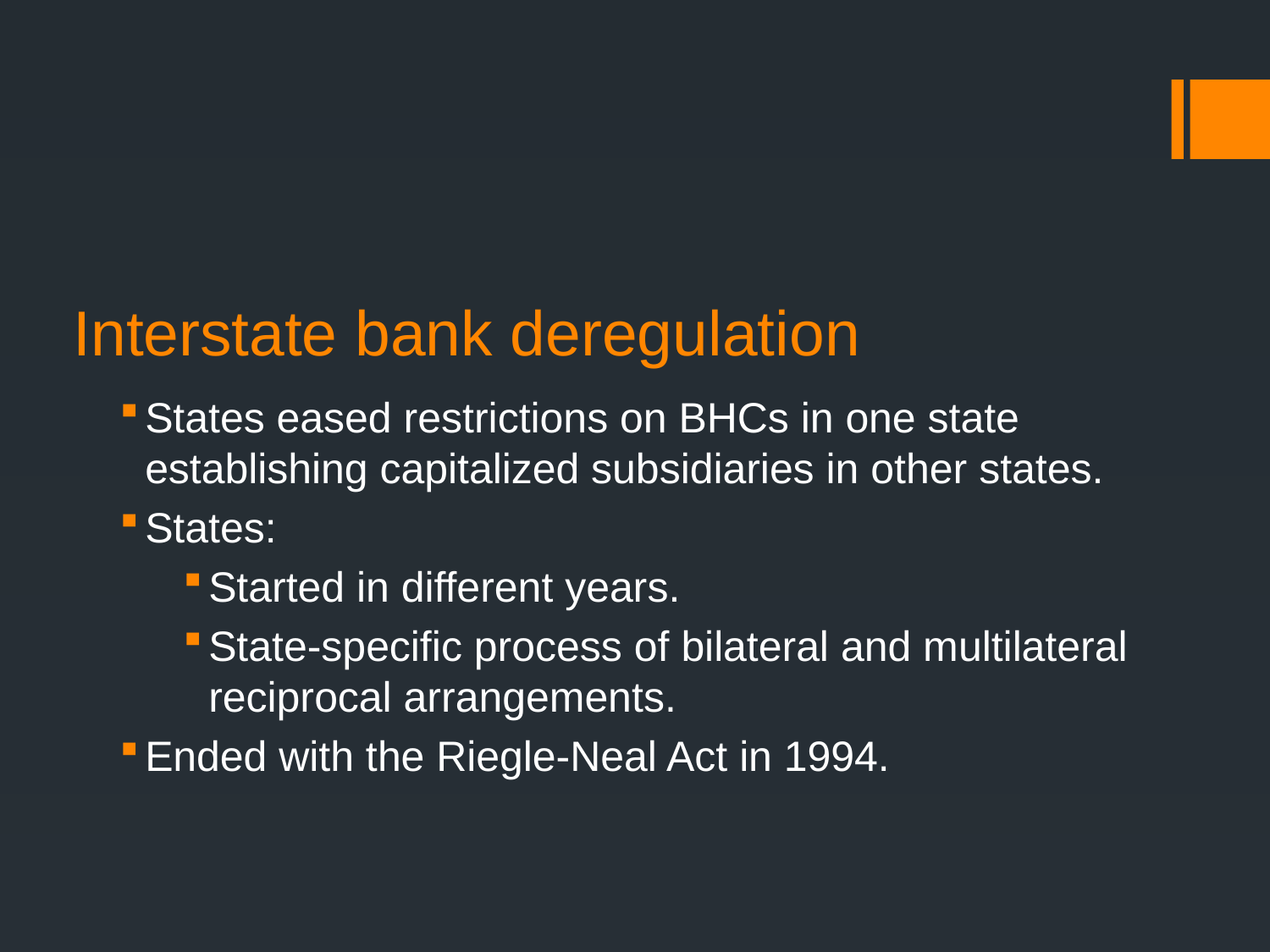

# Interstate bank deregulation
States eased restrictions on BHCs in one state establishing capitalized subsidiaries in other states.
States:
Started in different years.
State-specific process of bilateral and multilateral reciprocal arrangements.
Ended with the Riegle-Neal Act in 1994.